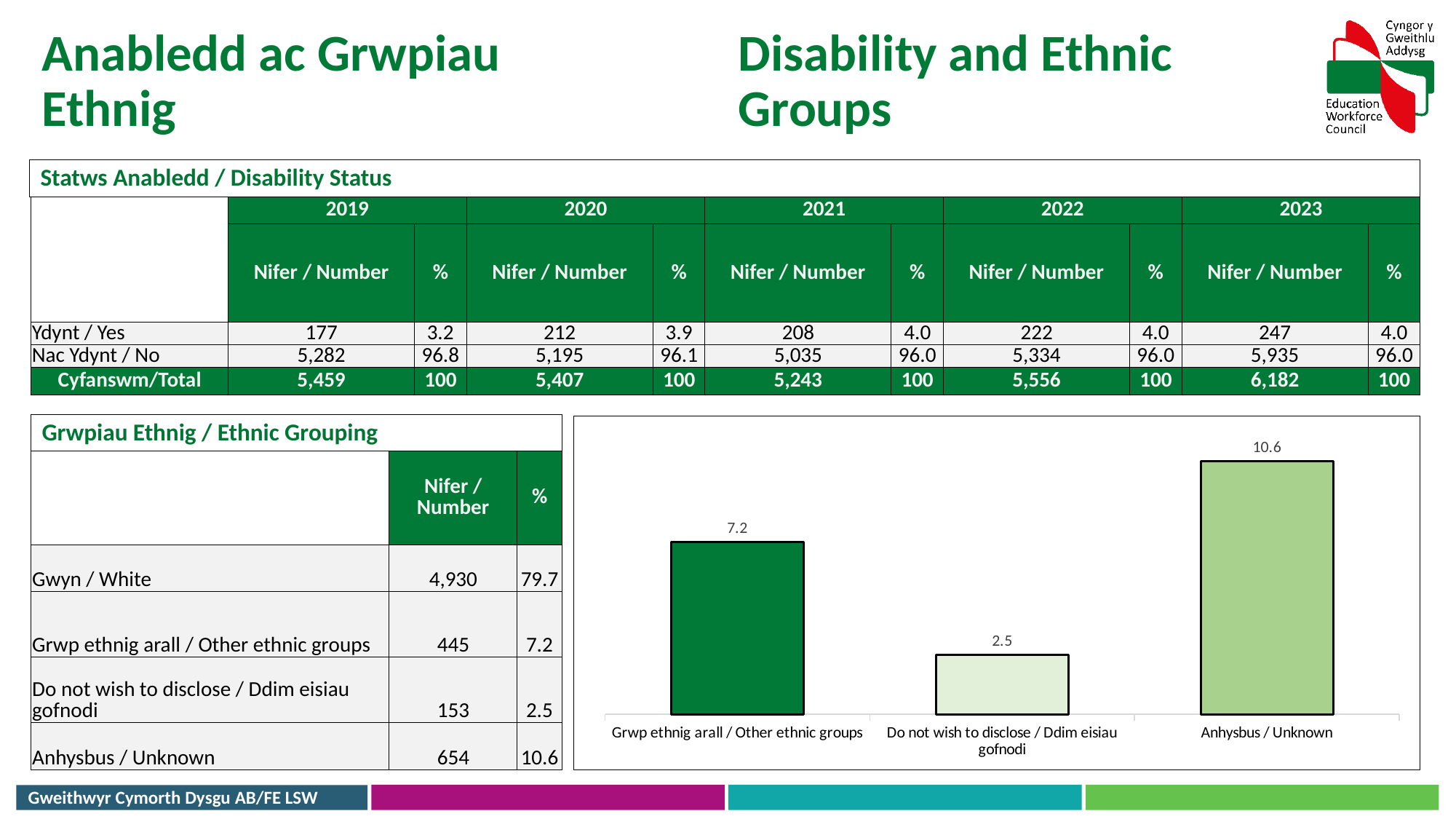

Anabledd ac Grwpiau Ethnig
Disability and Ethnic Groups
Statws Anabledd / Disability Status
|  | 2019 |  | 2020 |  | 2021 |  | 2022 |  | 2023 |  |
| --- | --- | --- | --- | --- | --- | --- | --- | --- | --- | --- |
|  | Nifer / Number | % | Nifer / Number | % | Nifer / Number | % | Nifer / Number | % | Nifer / Number | % |
| Ydynt / Yes | 177 | 3.2 | 212 | 3.9 | 208 | 4.0 | 222 | 4.0 | 247 | 4.0 |
| Nac Ydynt / No | 5,282 | 96.8 | 5,195 | 96.1 | 5,035 | 96.0 | 5,334 | 96.0 | 5,935 | 96.0 |
| Cyfanswm/Total | 5,459 | 100 | 5,407 | 100 | 5,243 | 100 | 5,556 | 100 | 6,182 | 100 |
Grwpiau Ethnig / Ethnic Grouping

### Chart

| Category |  |
|---|---|
| Grwp ethnig arall / Other ethnic groups | 7.2 |
| Do not wish to disclose / Ddim eisiau gofnodi | 2.5 |
| Anhysbus / Unknown | 10.6 |
|  | Nifer / Number | % |
| --- | --- | --- |
| Gwyn / White | 4,930 | 79.7 |
| Grwp ethnig arall / Other ethnic groups | 445 | 7.2 |
| Do not wish to disclose / Ddim eisiau gofnodi | 153 | 2.5 |
| Anhysbus / Unknown | 654 | 10.6 |
Gweithwyr Cymorth Dysgu AB/FE LSW